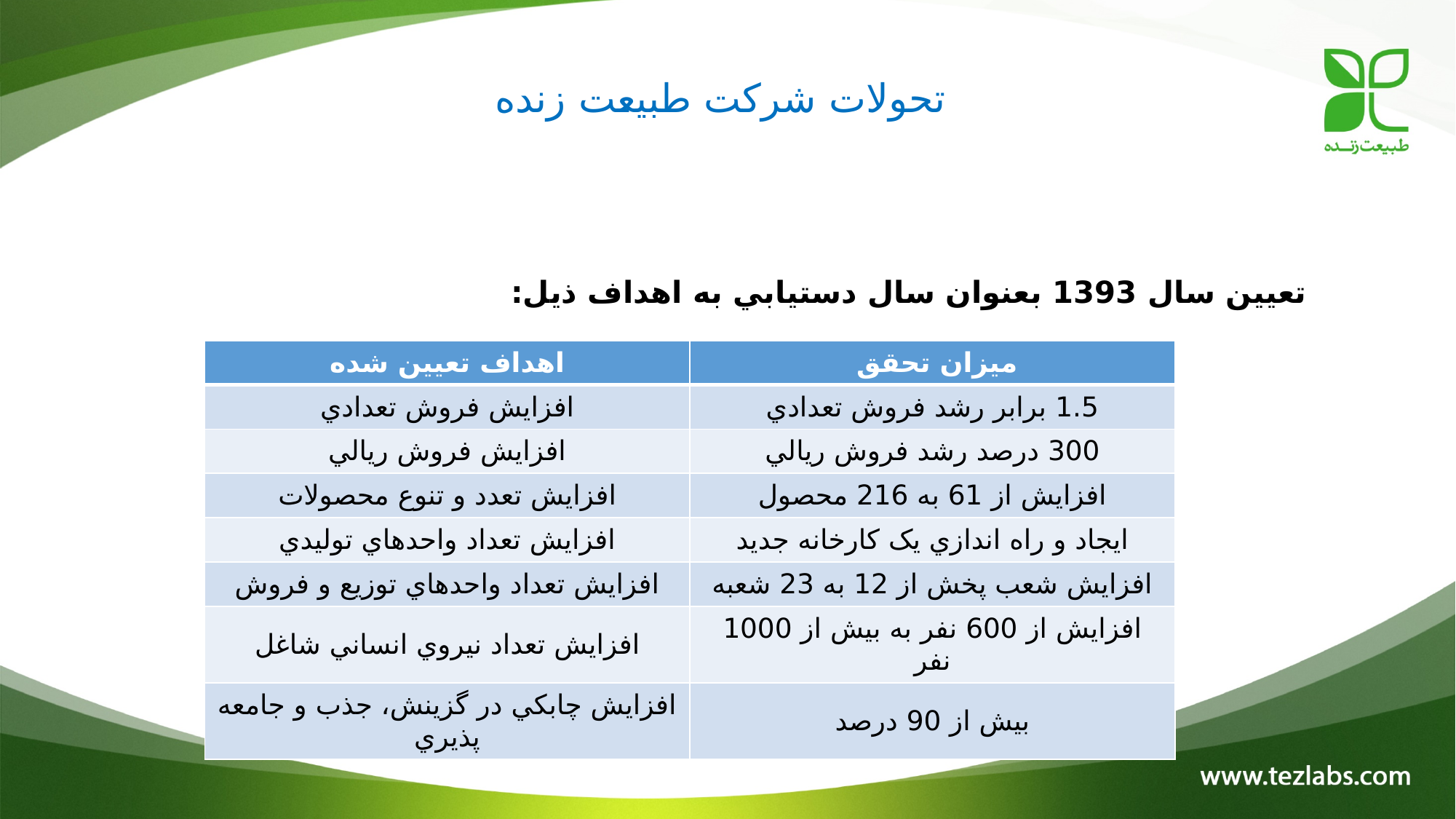

تحولات شرکت طبيعت زنده
# تعيين سال 1393 بعنوان سال دستيابي به اهداف ذيل:
| اهداف تعيين شده | ميزان تحقق |
| --- | --- |
| افزايش فروش تعدادي | 1.5 برابر رشد فروش تعدادي |
| افزايش فروش ريالي | 300 درصد رشد فروش ريالي |
| افزايش تعدد و تنوع محصولات | افزايش از 61 به 216 محصول |
| افزايش تعداد واحدهاي توليدي | ايجاد و راه اندازي يک کارخانه جديد |
| افزايش تعداد واحدهاي توزيع و فروش | افزايش شعب پخش از 12 به 23 شعبه |
| افزايش تعداد نيروي انساني شاغل | افزايش از 600 نفر به بيش از 1000 نفر |
| افزايش چابکي در گزينش، جذب و جامعه پذيري | بيش از 90 درصد |